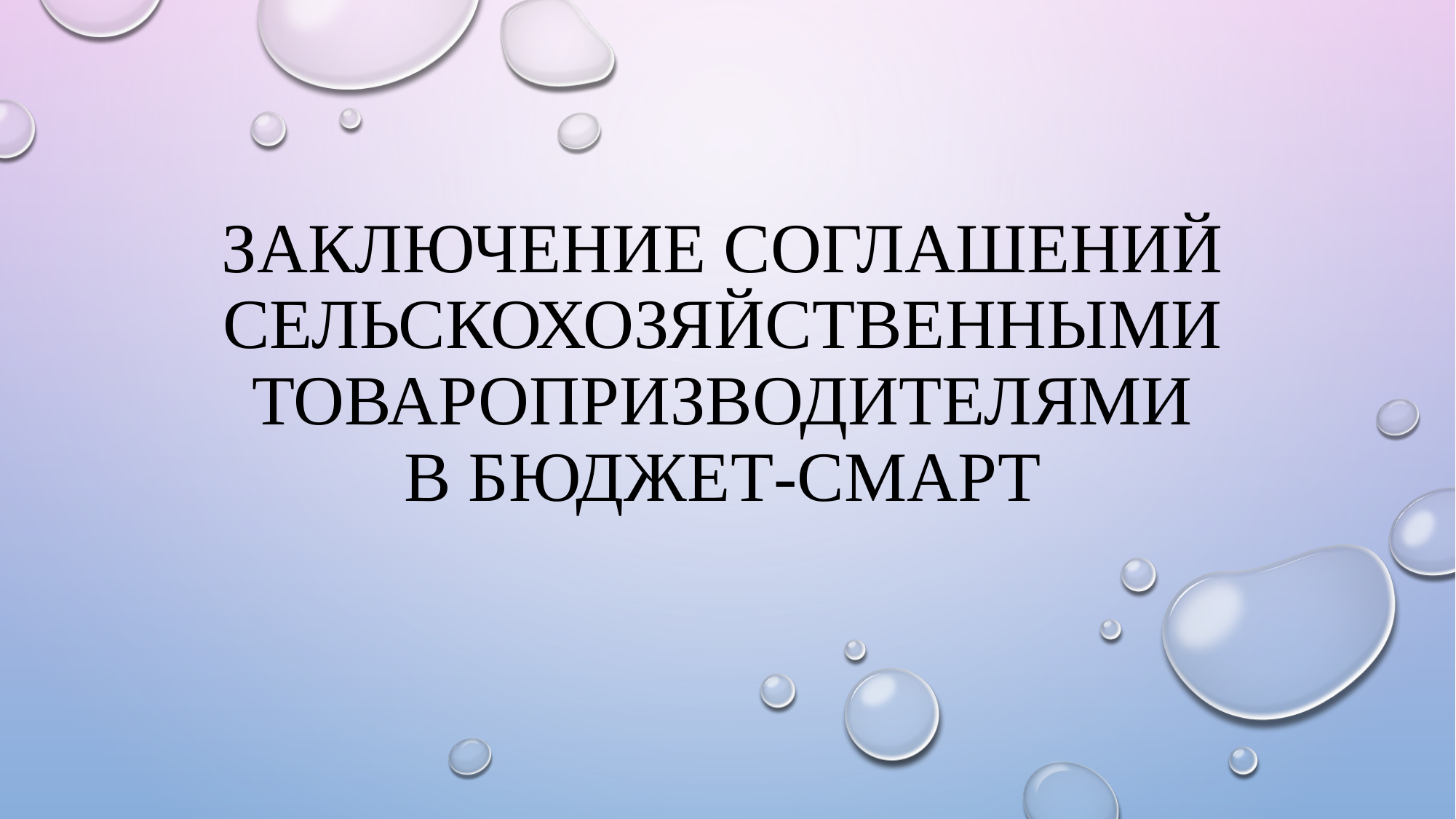

# Заключение соглашений СЕЛЬСКОХОЗЯЙСТВЕННЫМИ ТОВАРОПРИЗВОДИТЕЛЯМИ в Бюджет-СМАРТ